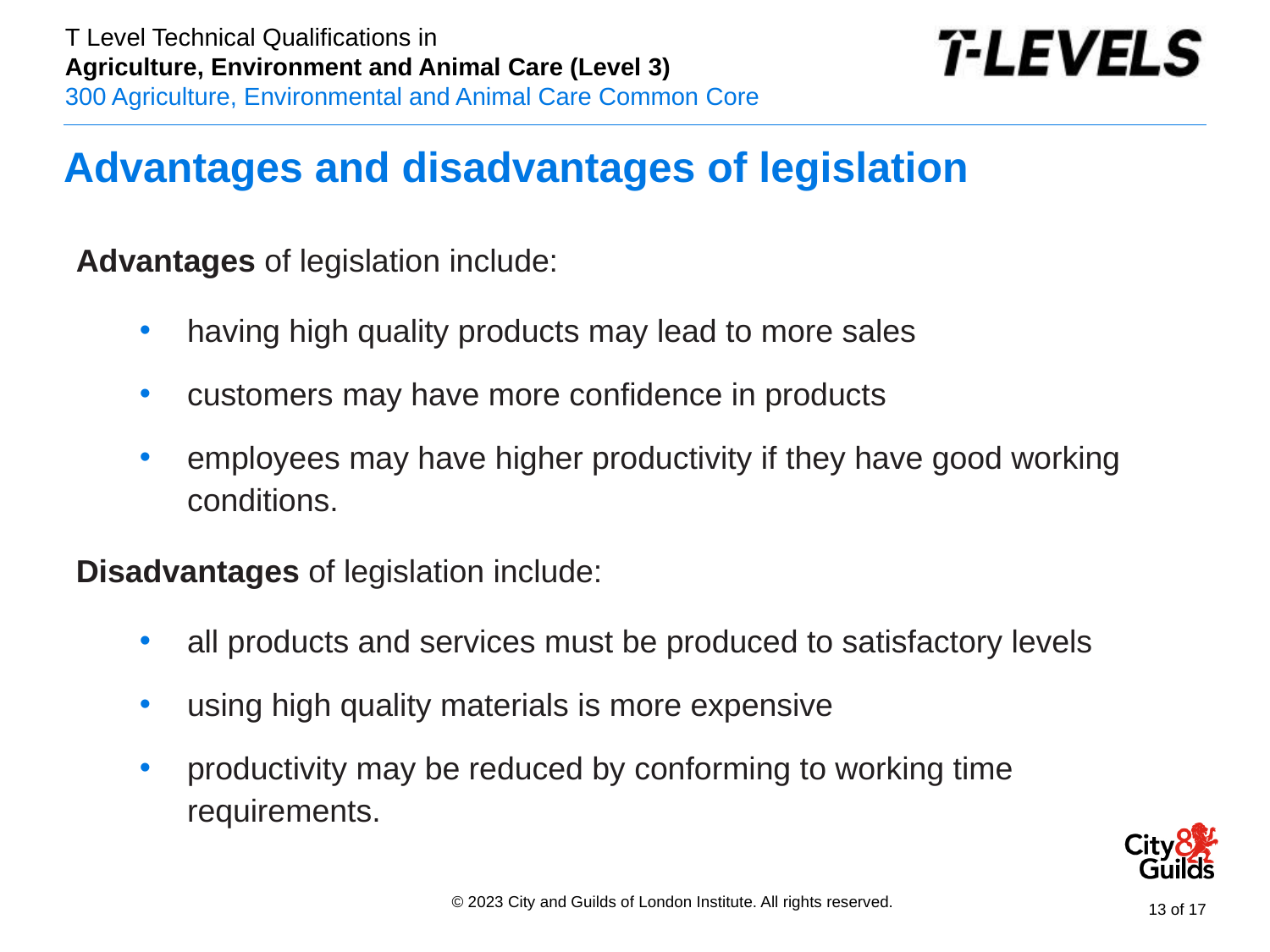

# Advantages and disadvantages of legislation

Advantages of legislation include:
having high quality products may lead to more sales
customers may have more confidence in products
employees may have higher productivity if they have good working conditions.
Disadvantages of legislation include:
all products and services must be produced to satisfactory levels
using high quality materials is more expensive
productivity may be reduced by conforming to working time requirements.